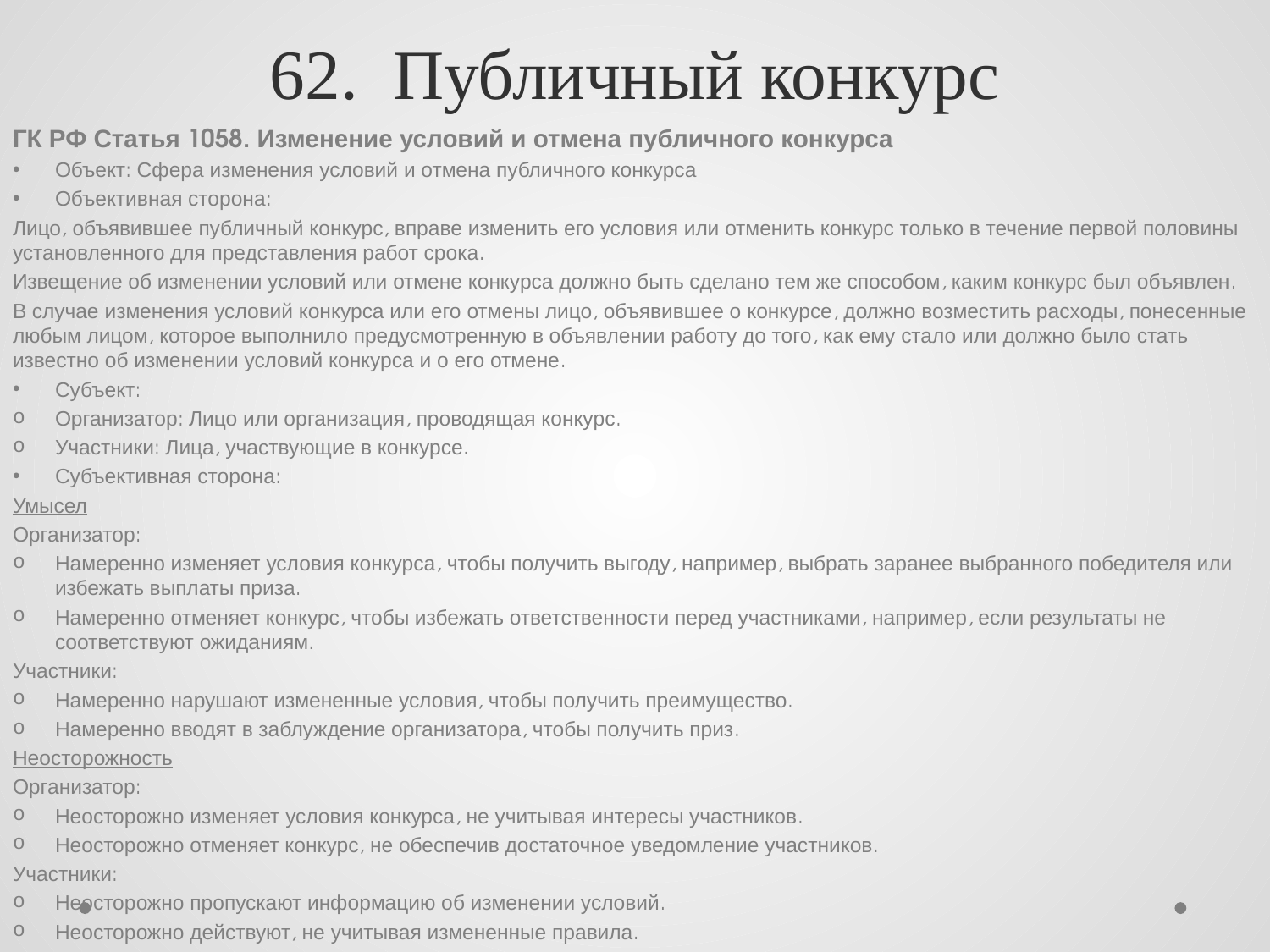

# 62.  Публичный конкурс
ГК РФ Статья 1058. Изменение условий и отмена публичного конкурса
Объект: Сфера изменения условий и отмена публичного конкурса
Объективная сторона:
Лицо, объявившее публичный конкурс, вправе изменить его условия или отменить конкурс только в течение первой половины установленного для представления работ срока.
Извещение об изменении условий или отмене конкурса должно быть сделано тем же способом, каким конкурс был объявлен.
В случае изменения условий конкурса или его отмены лицо, объявившее о конкурсе, должно возместить расходы, понесенные любым лицом, которое выполнило предусмотренную в объявлении работу до того, как ему стало или должно было стать известно об изменении условий конкурса и о его отмене.
Субъект:
Организатор: Лицо или организация, проводящая конкурс.
Участники: Лица, участвующие в конкурсе.
Субъективная сторона:
Умысел
Организатор:
Намеренно изменяет условия конкурса, чтобы получить выгоду, например, выбрать заранее выбранного победителя или избежать выплаты приза.
Намеренно отменяет конкурс, чтобы избежать ответственности перед участниками, например, если результаты не соответствуют ожиданиям.
Участники:
Намеренно нарушают измененные условия, чтобы получить преимущество.
Намеренно вводят в заблуждение организатора, чтобы получить приз.
Неосторожность
Организатор:
Неосторожно изменяет условия конкурса, не учитывая интересы участников.
Неосторожно отменяет конкурс, не обеспечив достаточное уведомление участников.
Участники:
Неосторожно пропускают информацию об изменении условий.
Неосторожно действуют, не учитывая измененные правила.